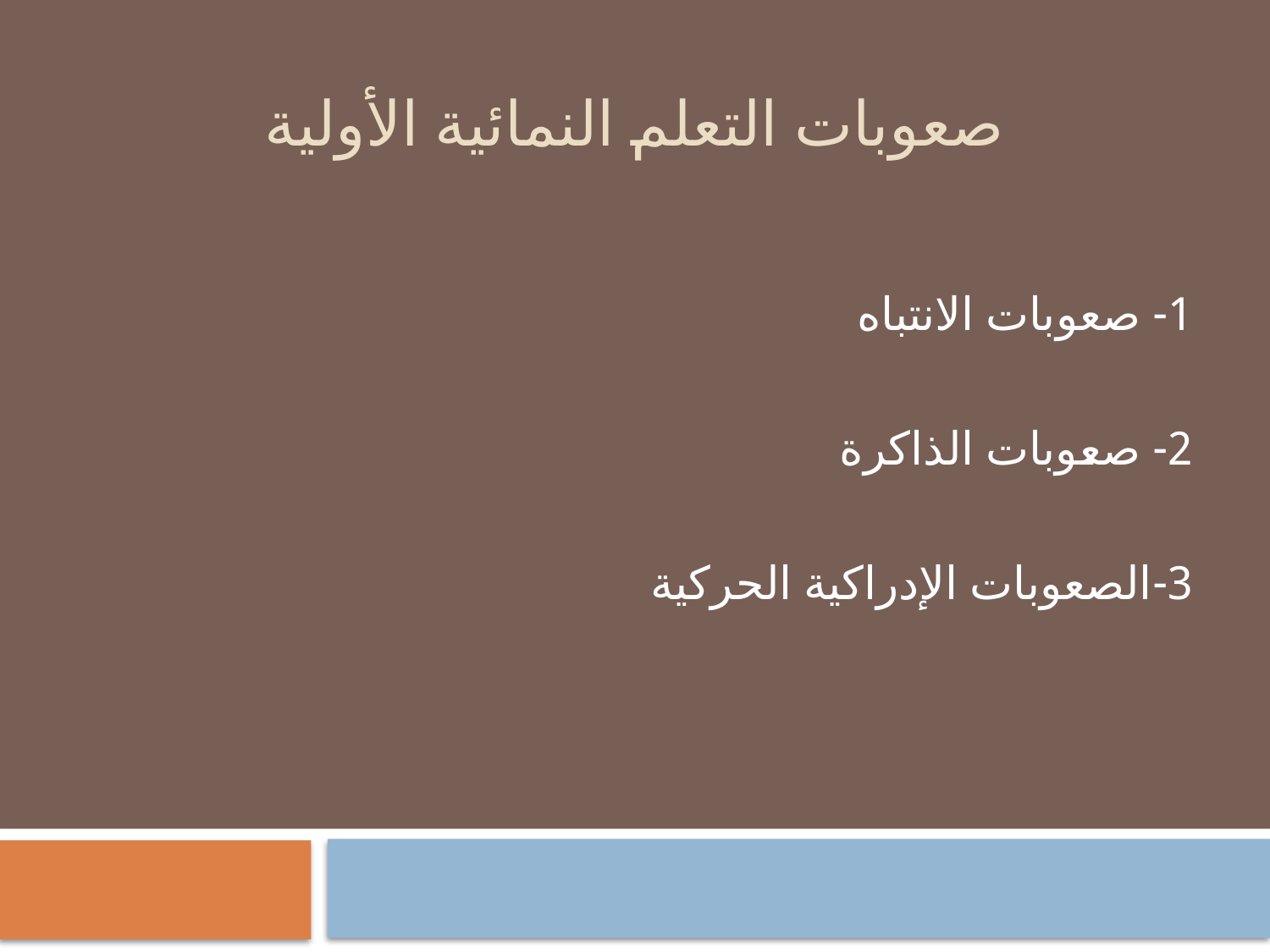

# صعوبات التعلم النمائية الأولية
1- صعوبات الانتباه

2- صعوبات الذاكرة

3-الصعوبات الإدراكية الحركية